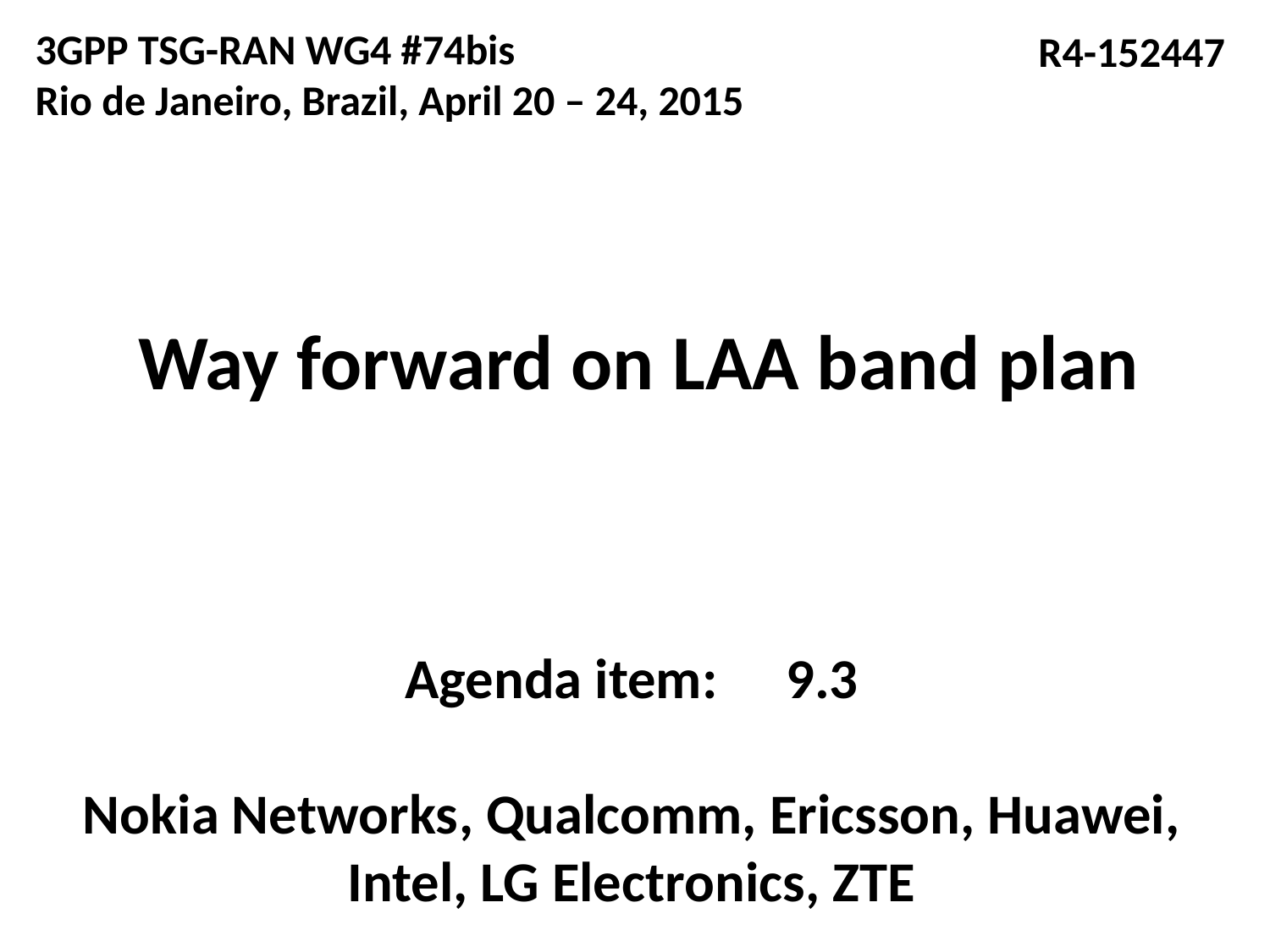

3GPP TSG-RAN WG4 #74bis
Rio de Janeiro, Brazil, April 20 – 24, 2015
R4-152447
Way forward on LAA band plan
Agenda item:	9.3

Nokia Networks, Qualcomm, Ericsson, Huawei, Intel, LG Electronics, ZTE